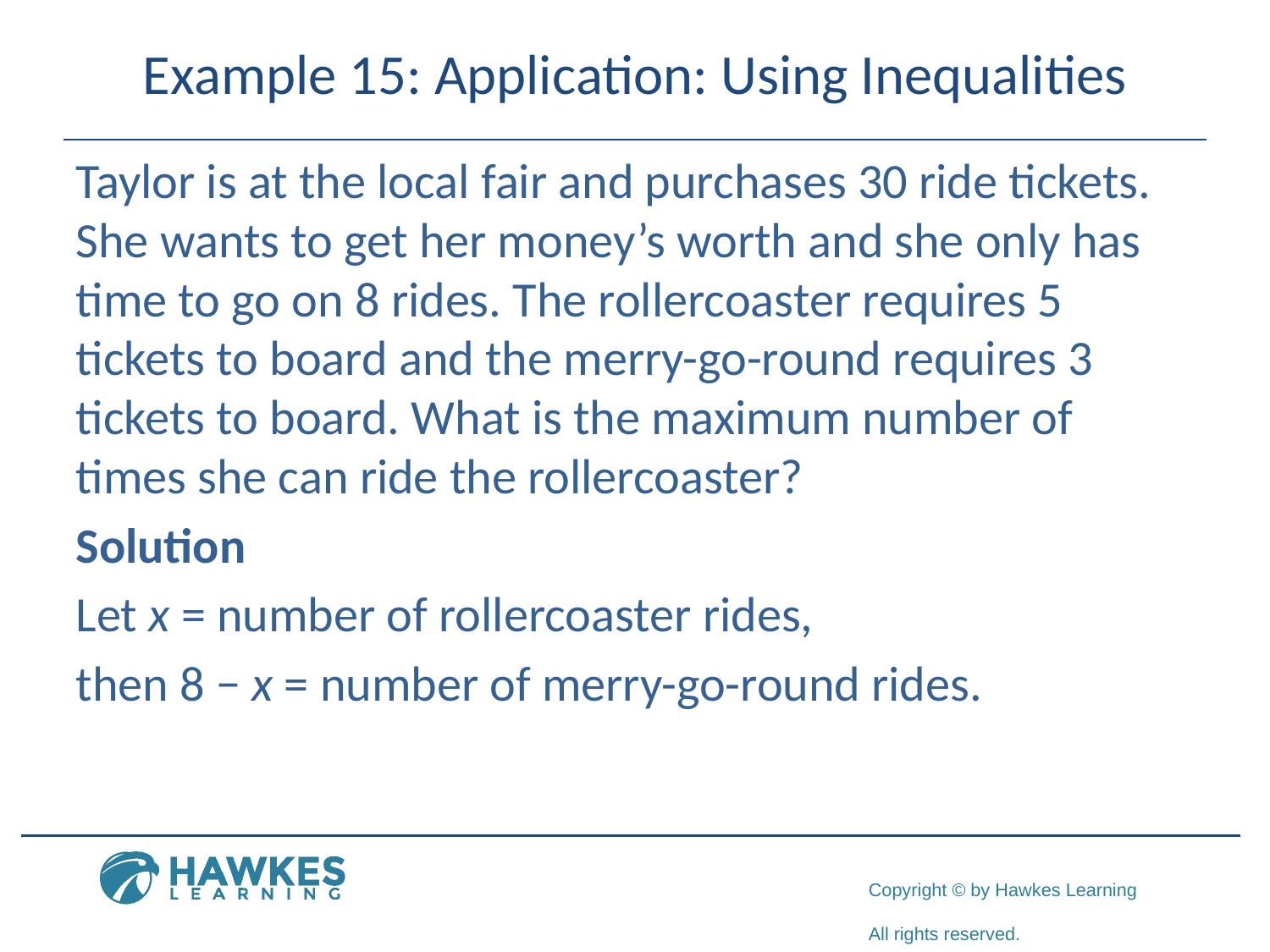

# Example 15: Application: Using Inequalities
Taylor is at the local fair and purchases 30 ride tickets. She wants to get her money’s worth and she only has time to go on 8 rides. The rollercoaster requires 5 tickets to board and the merry-go-round requires 3 tickets to board. What is the maximum number of times she can ride the rollercoaster?
Solution
Let x = number of rollercoaster rides,
then 8 − x = number of merry-go-round rides.